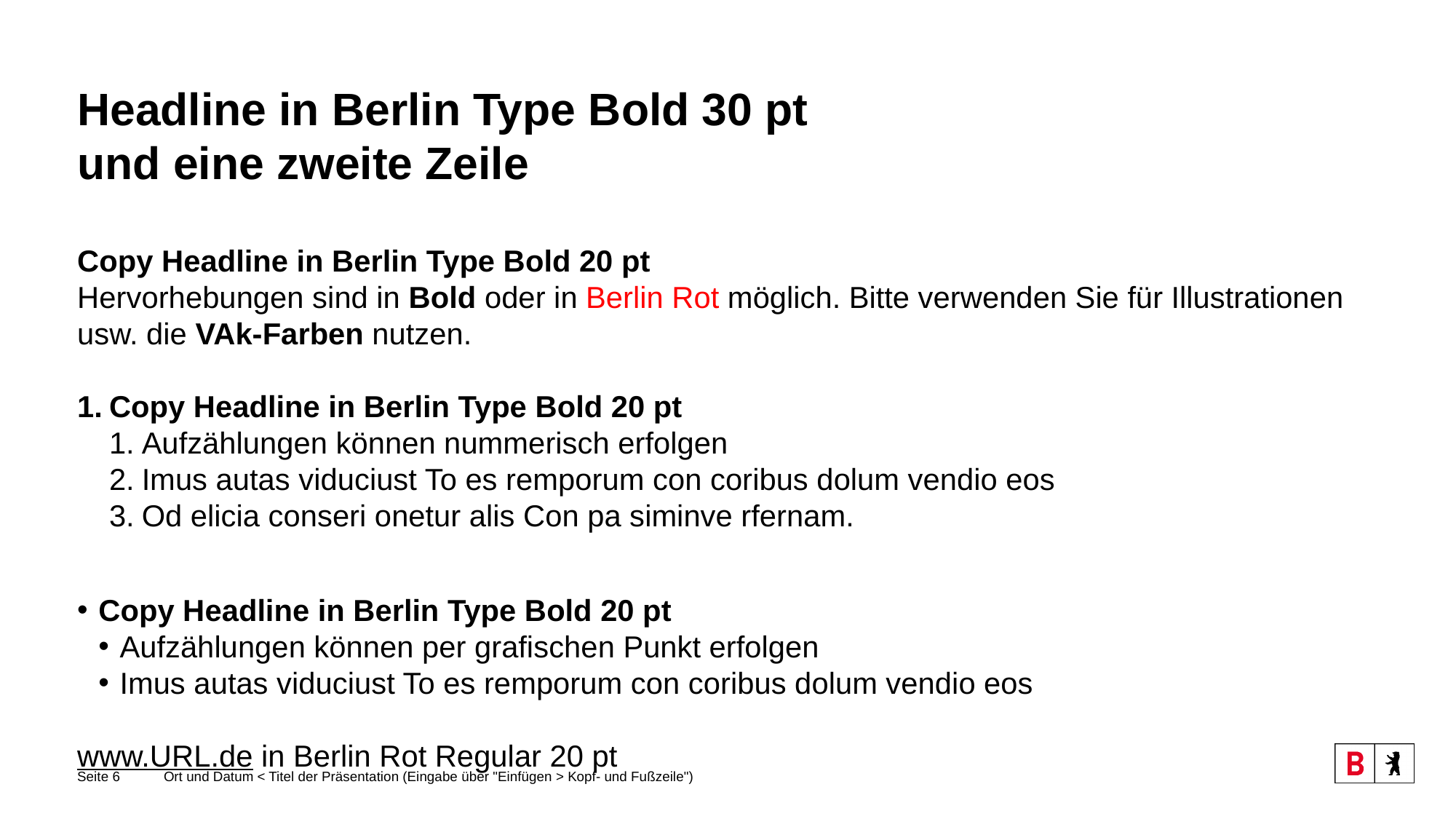

# Headline in Berlin Type Bold 30 pt und eine zweite Zeile
Copy Headline in Berlin Type Bold 20 pt
Hervorhebungen sind in Bold oder in Berlin Rot möglich. Bitte verwenden Sie für Illustrationen usw. die VAk-Farben nutzen.

Copy Headline in Berlin Type Bold 20 pt
Aufzählungen können nummerisch erfolgen
Imus autas viduciust To es remporum con coribus dolum vendio eos
Od elicia conseri onetur alis Con pa siminve rfernam.

Copy Headline in Berlin Type Bold 20 pt
Aufzählungen können per grafischen Punkt erfolgen
Imus autas viduciust To es remporum con coribus dolum vendio eos

www.URL.de in Berlin Rot Regular 20 pt

Seite 6
Ort und Datum < Titel der Präsentation (Eingabe über "Einfügen > Kopf- und Fußzeile")